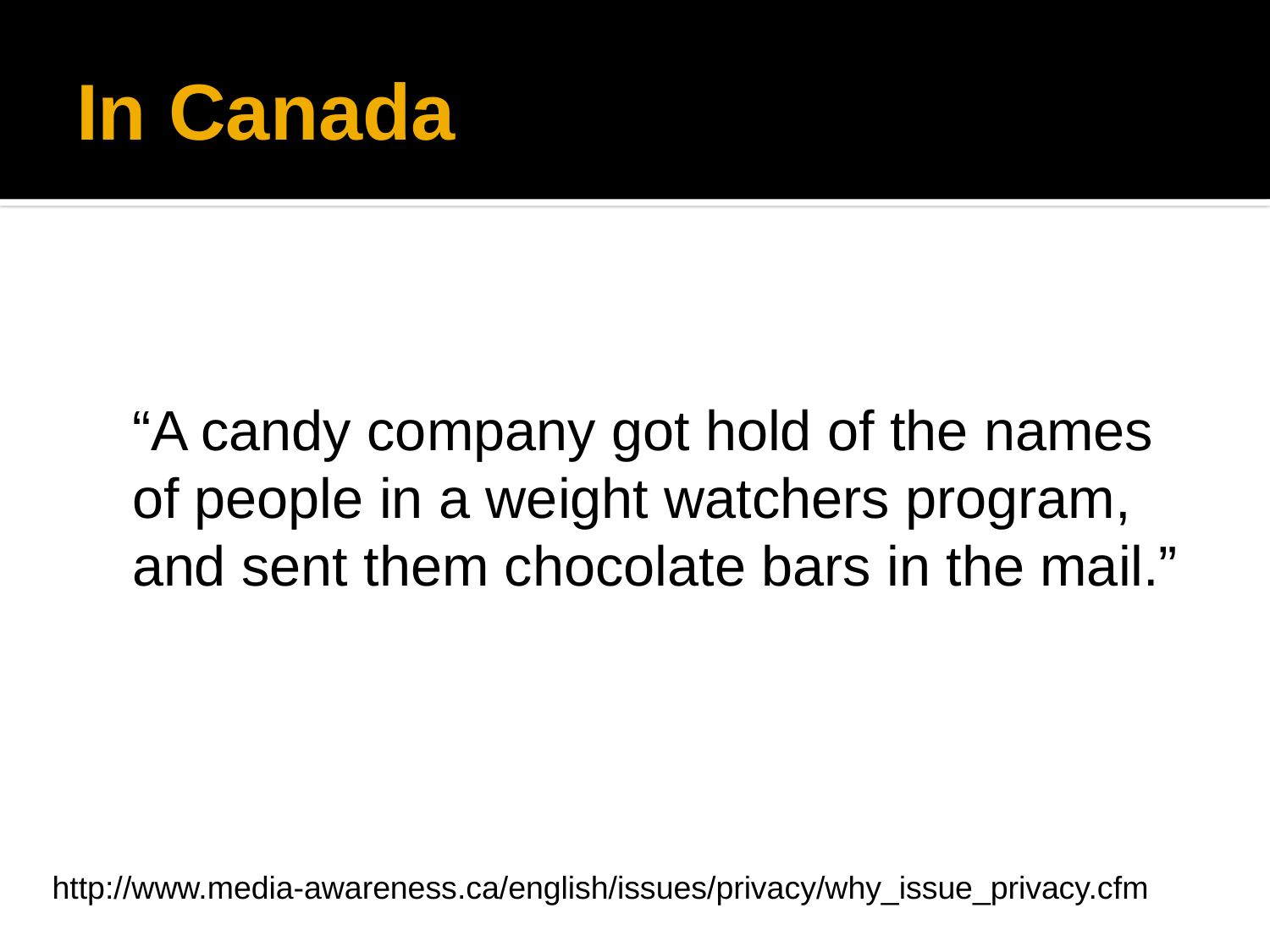

# In Canada
“A candy company got hold of the names of people in a weight watchers program, and sent them chocolate bars in the mail.”

http://www.media-awareness.ca/english/issues/privacy/why_issue_privacy.cfm